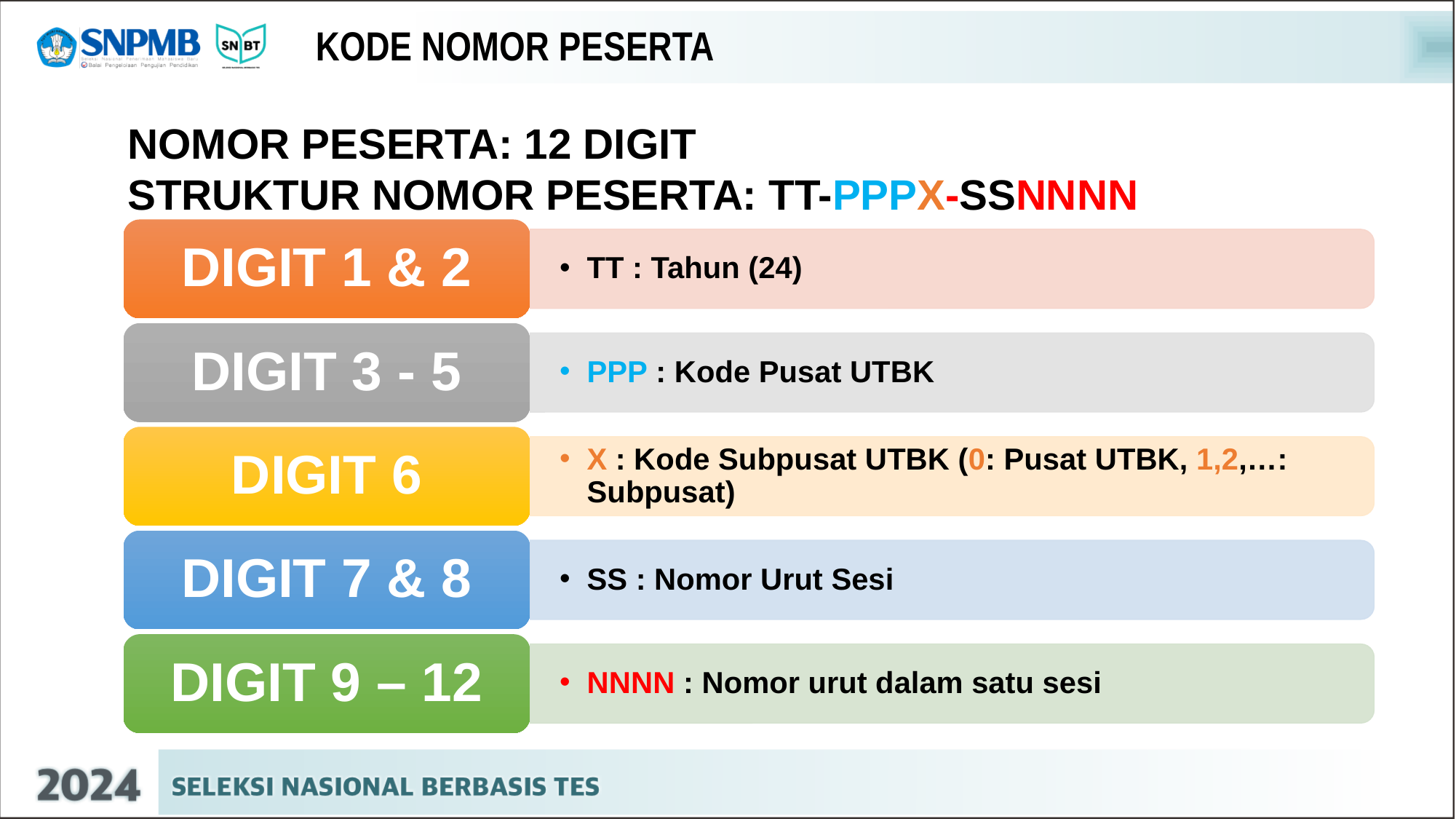

# KODE NOMOR PESERTA
NOMOR PESERTA: 12 DIGIT
STRUKTUR NOMOR PESERTA: TT-PPPX-SSNNNN

DIGIT 1 & 2
TT : Tahun (24)

DIGIT 3 - 5
PPP : Kode Pusat UTBK

DIGIT 6
X : Kode Subpusat UTBK (0: Pusat UTBK, 1,2,…: Subpusat)

DIGIT 7 & 8
SS : Nomor Urut Sesi

DIGIT 9 – 12
NNNN : Nomor urut dalam satu sesi